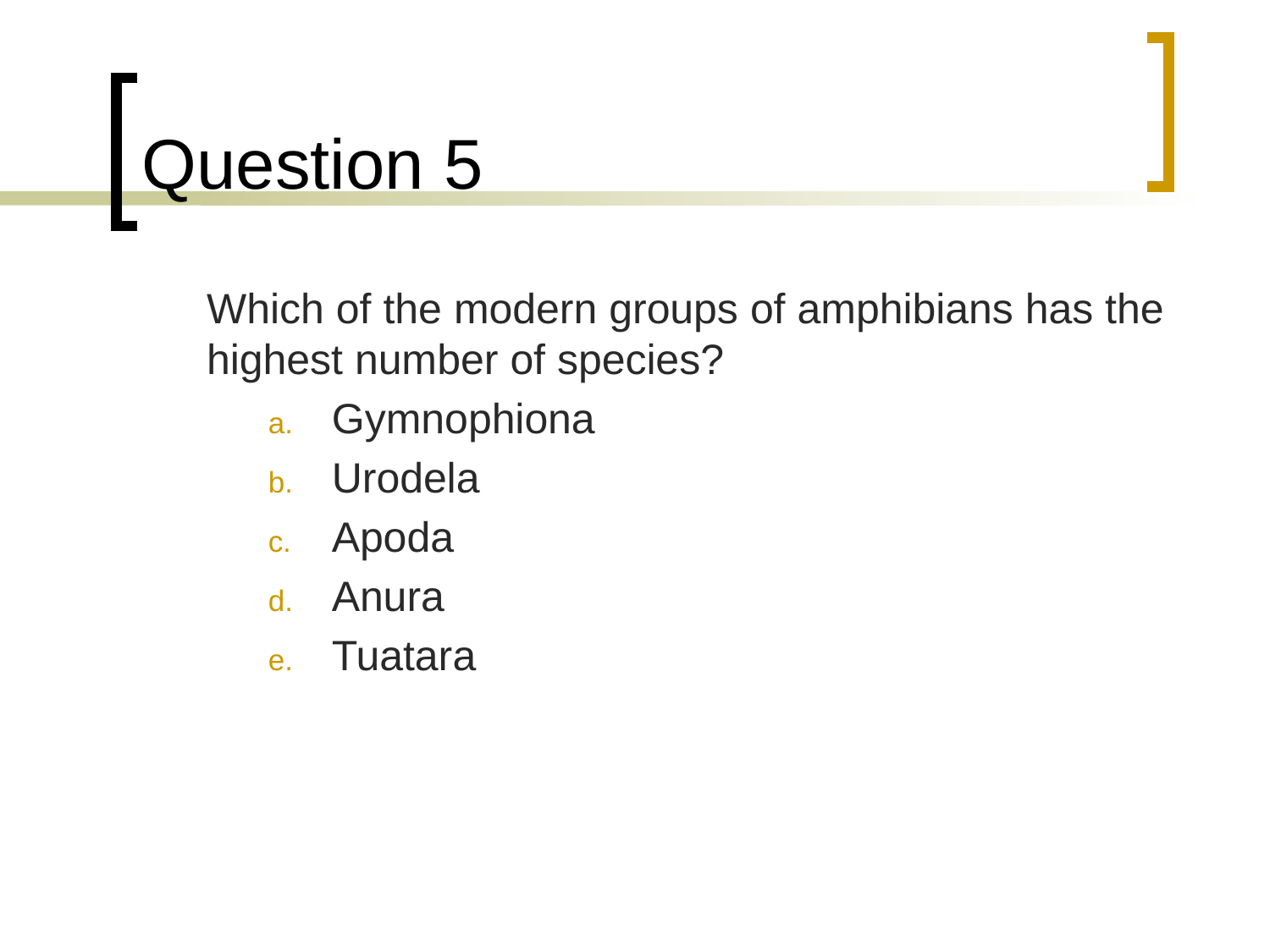

# Question 5
	Which of the modern groups of amphibians has the highest number of species?
Gymnophiona
Urodela
Apoda
Anura
Tuatara